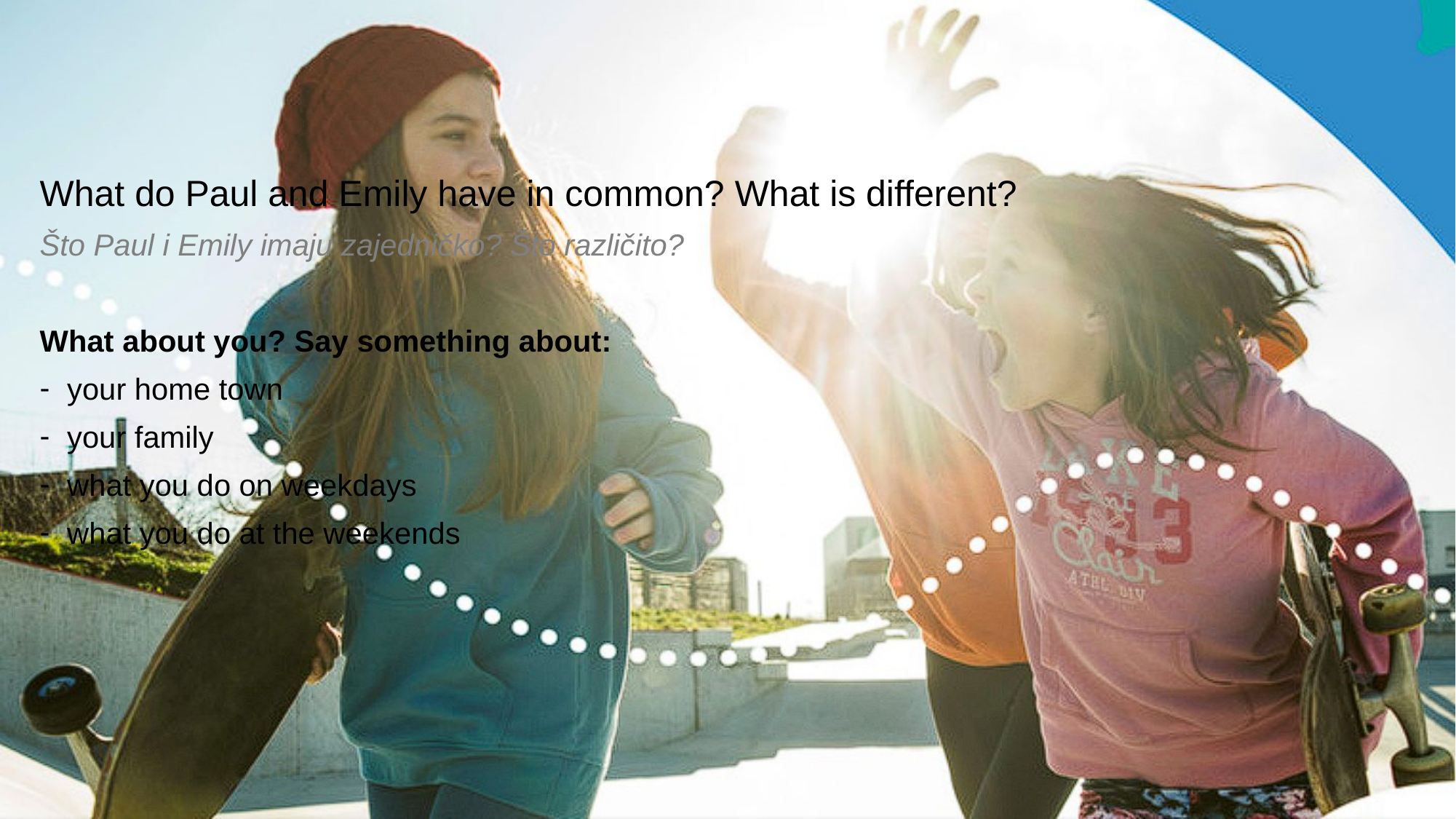

What do Paul and Emily have in common? What is different?
Što Paul i Emily imaju zajedničko? Što različito?

What about you? Say something about:
your home town
your family
what you do on weekdays
what you do at the weekends